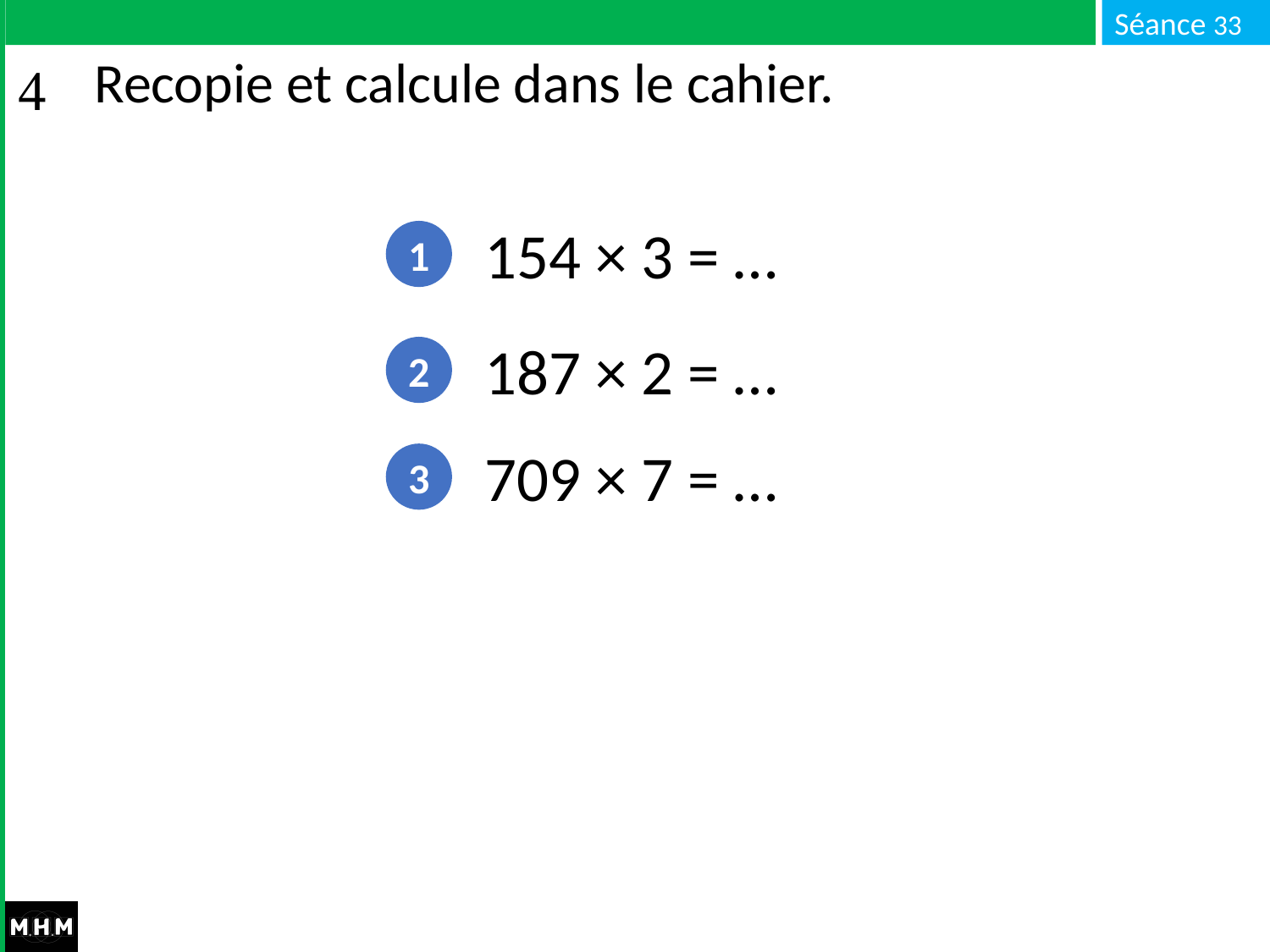

# Recopie et calcule dans le cahier.
154 × 3 = …
1
187 × 2 = …
2
709 × 7 = …
3